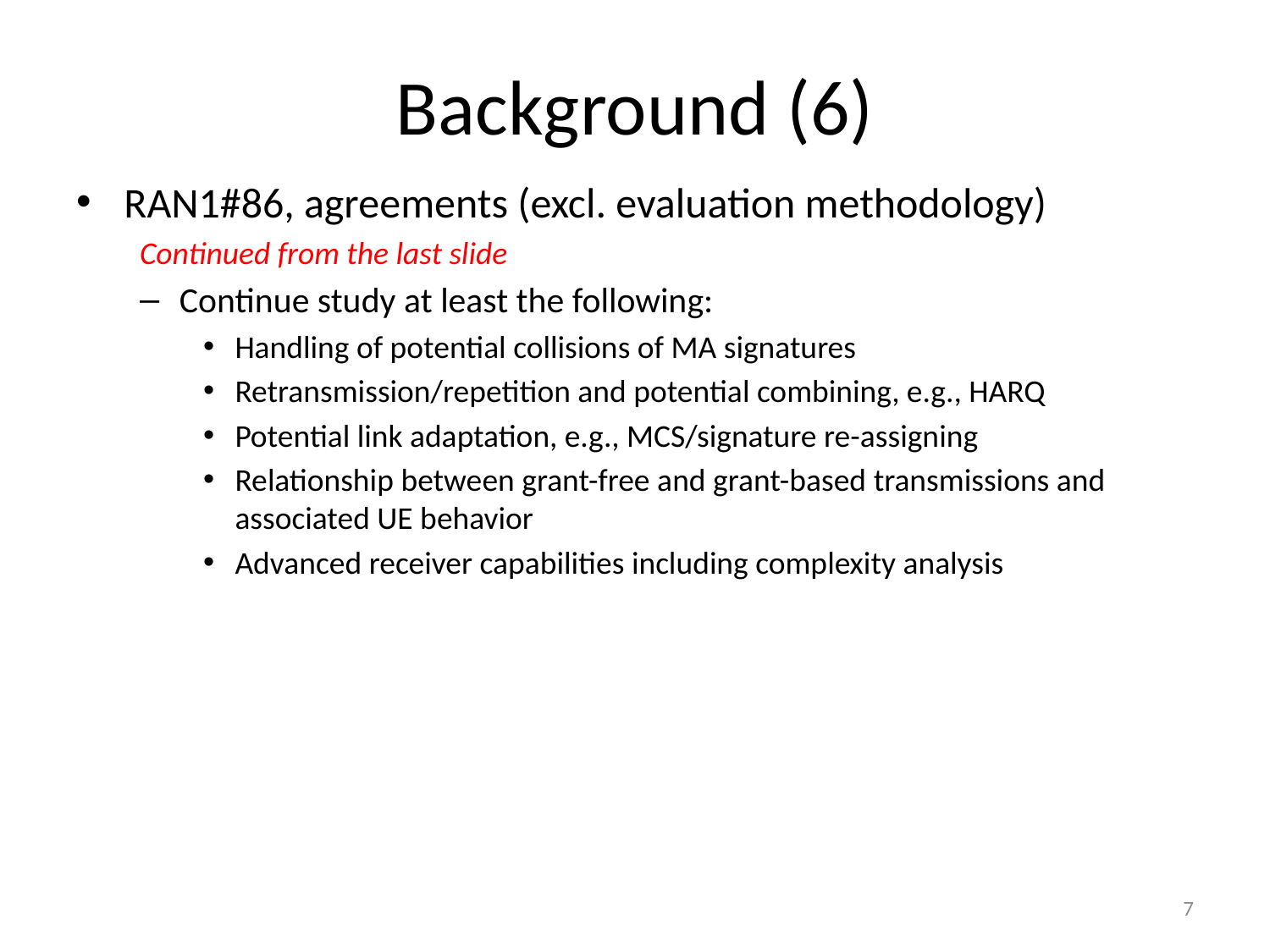

# Background (6)
RAN1#86, agreements (excl. evaluation methodology)
Continued from the last slide
Continue study at least the following:
Handling of potential collisions of MA signatures
Retransmission/repetition and potential combining, e.g., HARQ
Potential link adaptation, e.g., MCS/signature re-assigning
Relationship between grant-free and grant-based transmissions and associated UE behavior
Advanced receiver capabilities including complexity analysis

7